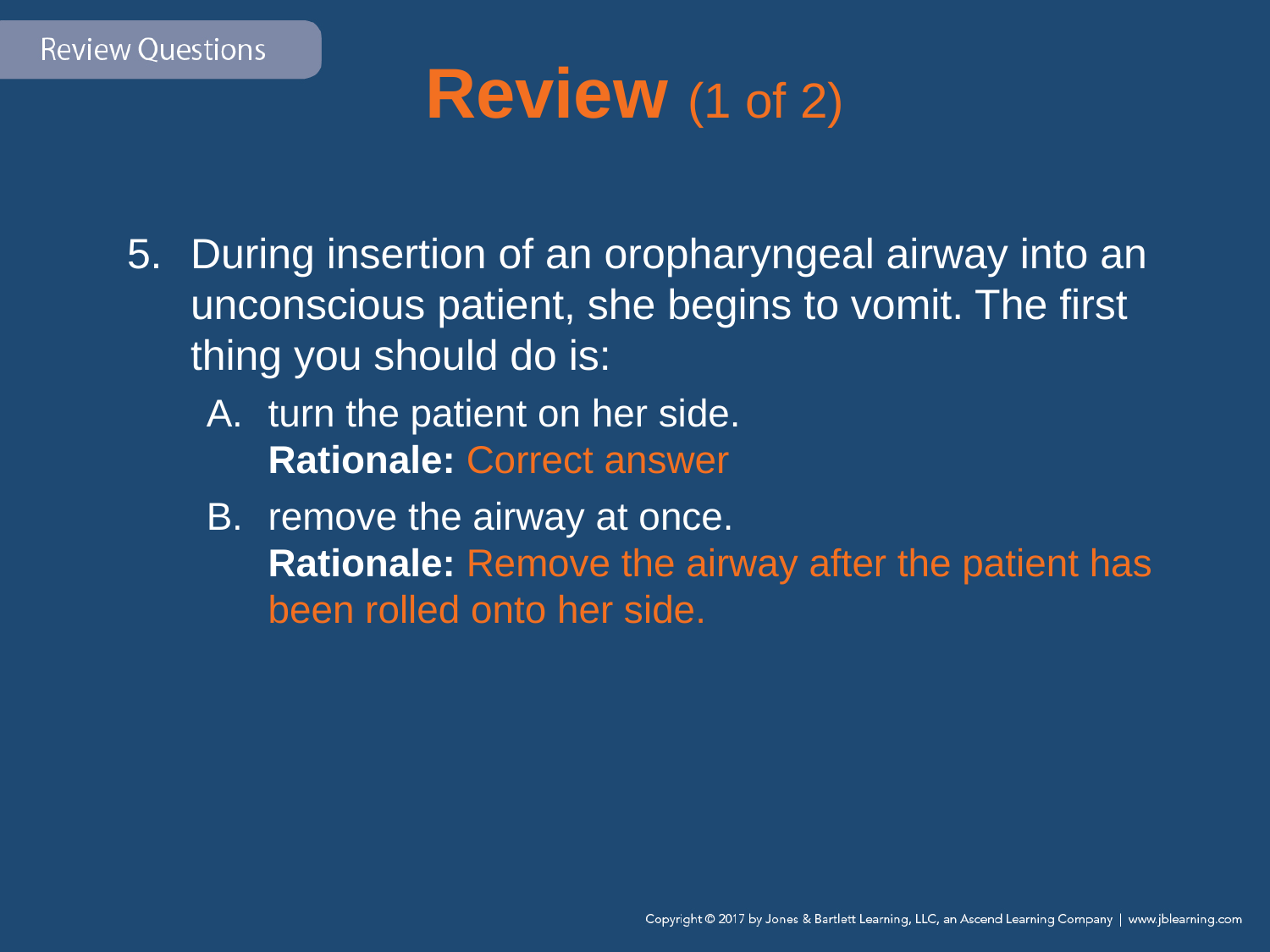

# Review (1 of 2)
During insertion of an oropharyngeal airway into an unconscious patient, she begins to vomit. The first thing you should do is:
turn the patient on her side.
Rationale: Correct answer
remove the airway at once.
Rationale: Remove the airway after the patient has been rolled onto her side.